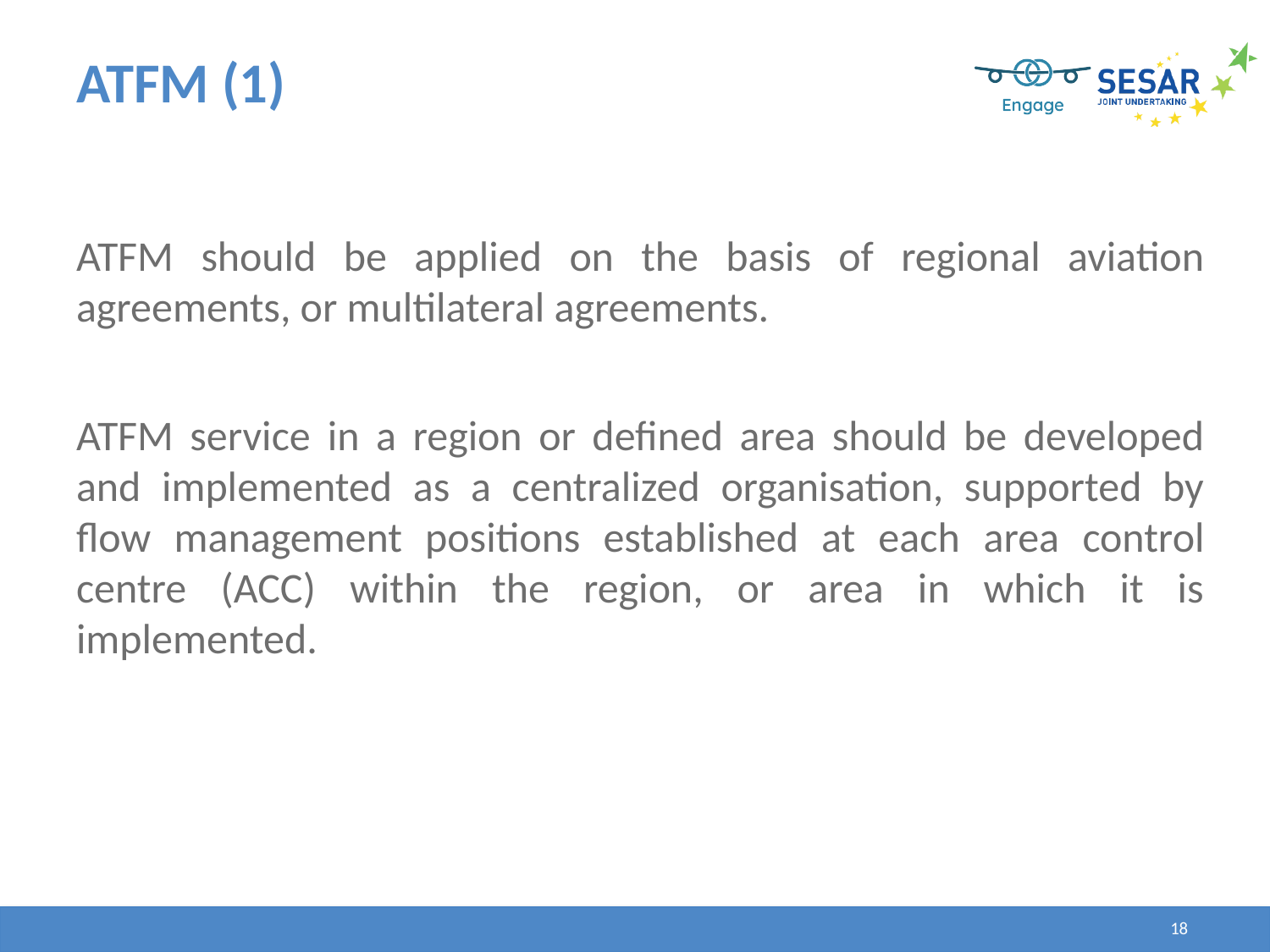

# ATFM (1)
ATFM should be applied on the basis of regional aviation agreements, or multilateral agreements.

ATFM service in a region or defined area should be developed and implemented as a centralized organisation, supported by flow management positions established at each area control centre (ACC) within the region, or area in which it is implemented.

18